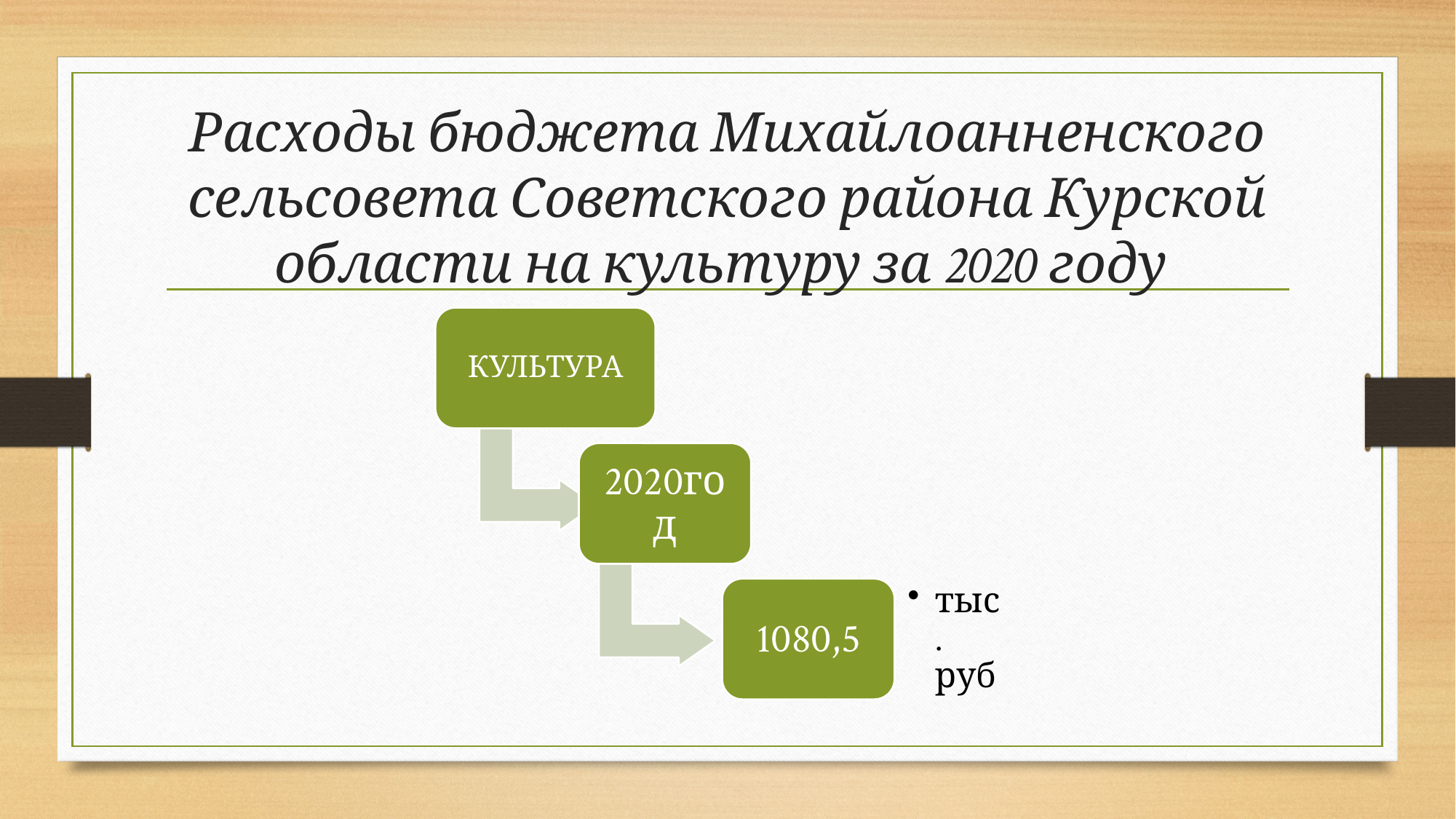

# Расходы бюджета Михайлоанненского сельсовета Советского района Курской области на культуру за 2020 году
КУЛЬТУРА
2020год
1080,5
тыс. руб